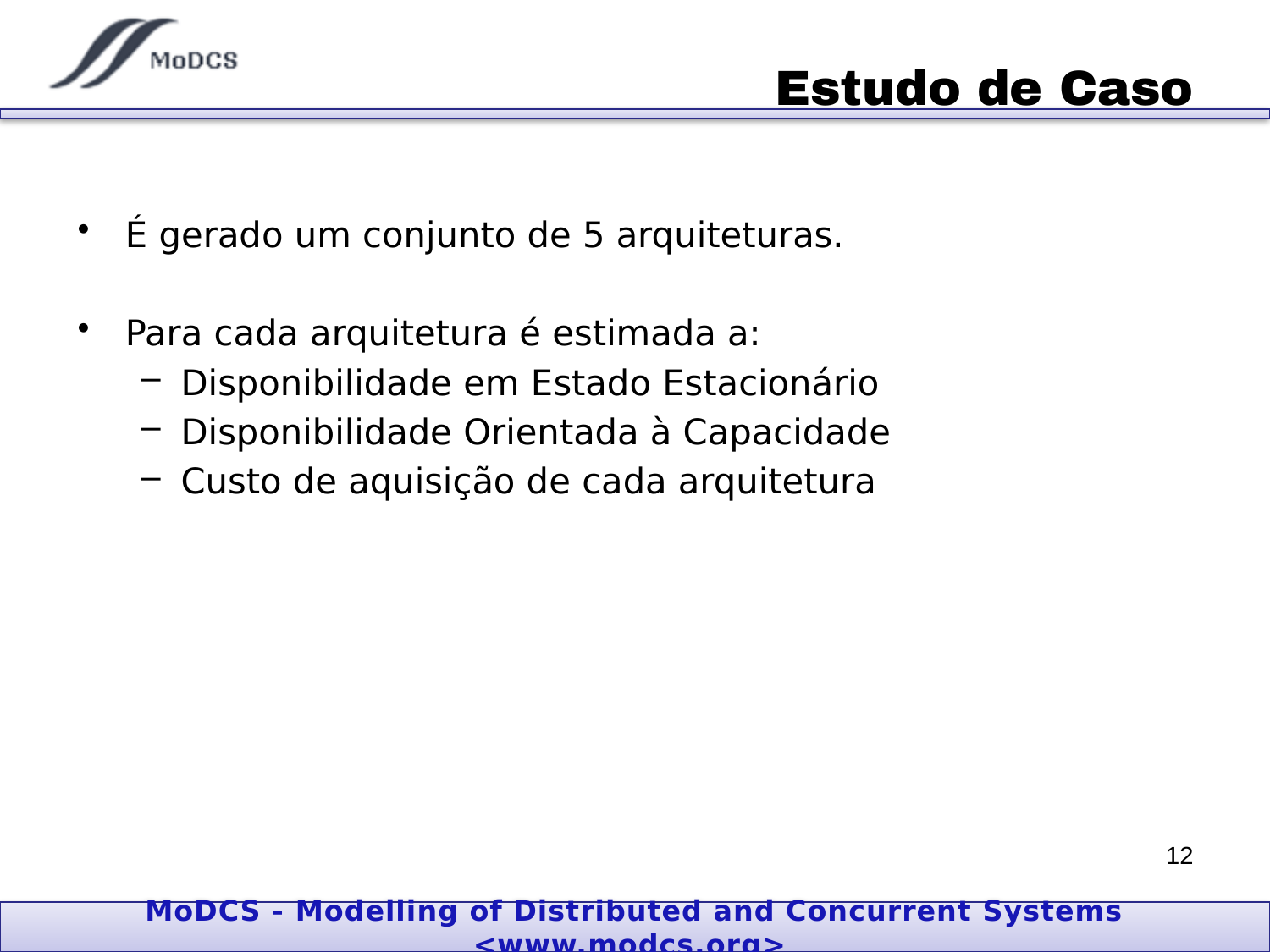

# Estudo de Caso

É gerado um conjunto de 5 arquiteturas.

Para cada arquitetura é estimada a:
Disponibilidade em Estado Estacionário
Disponibilidade Orientada à Capacidade
Custo de aquisição de cada arquitetura
12